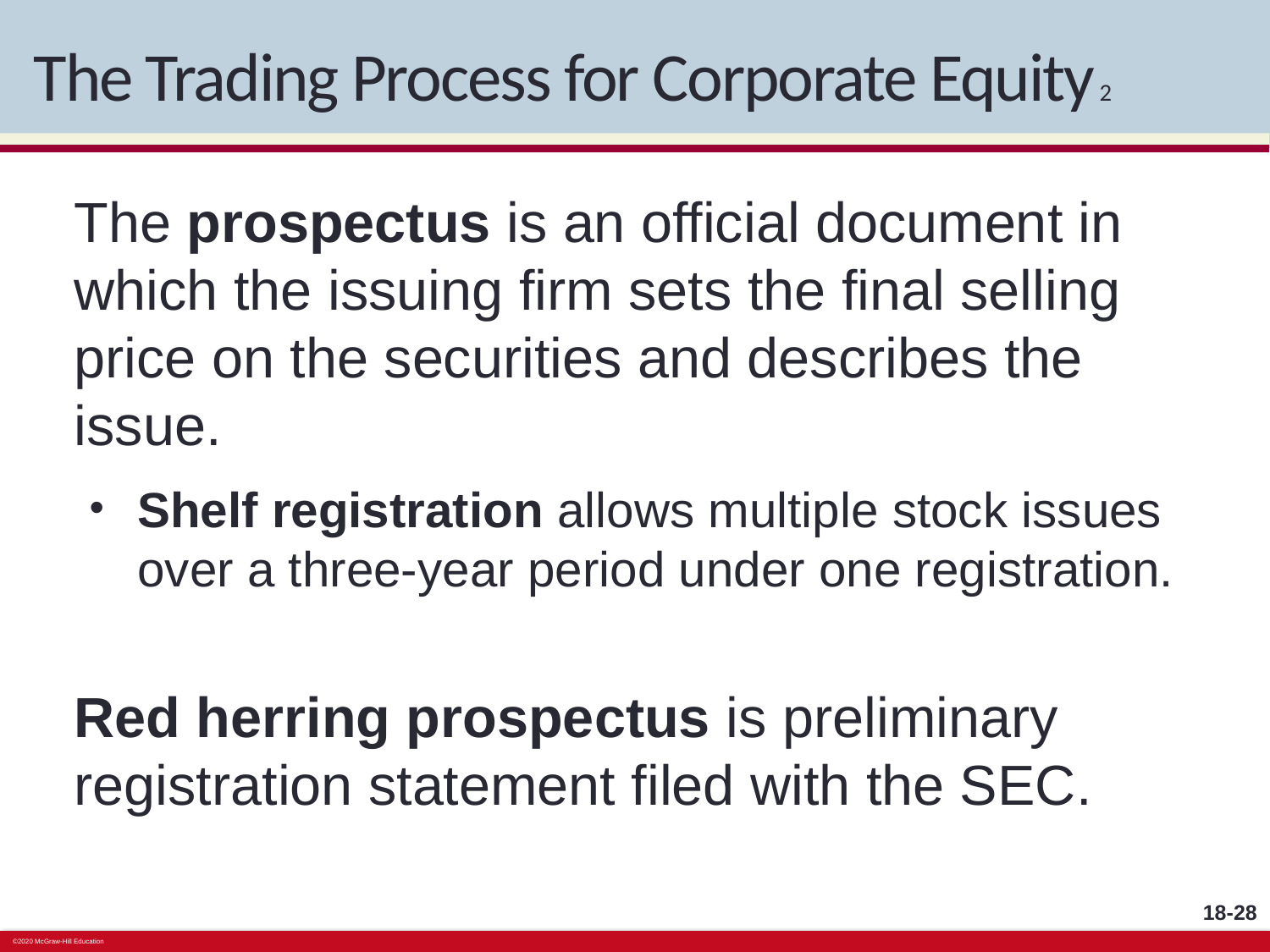

# The Trading Process for Corporate Equity 2
The prospectus is an official document in which the issuing firm sets the final selling price on the securities and describes the issue.
Shelf registration allows multiple stock issues over a three-year period under one registration.
Red herring prospectus is preliminary registration statement filed with the SEC.